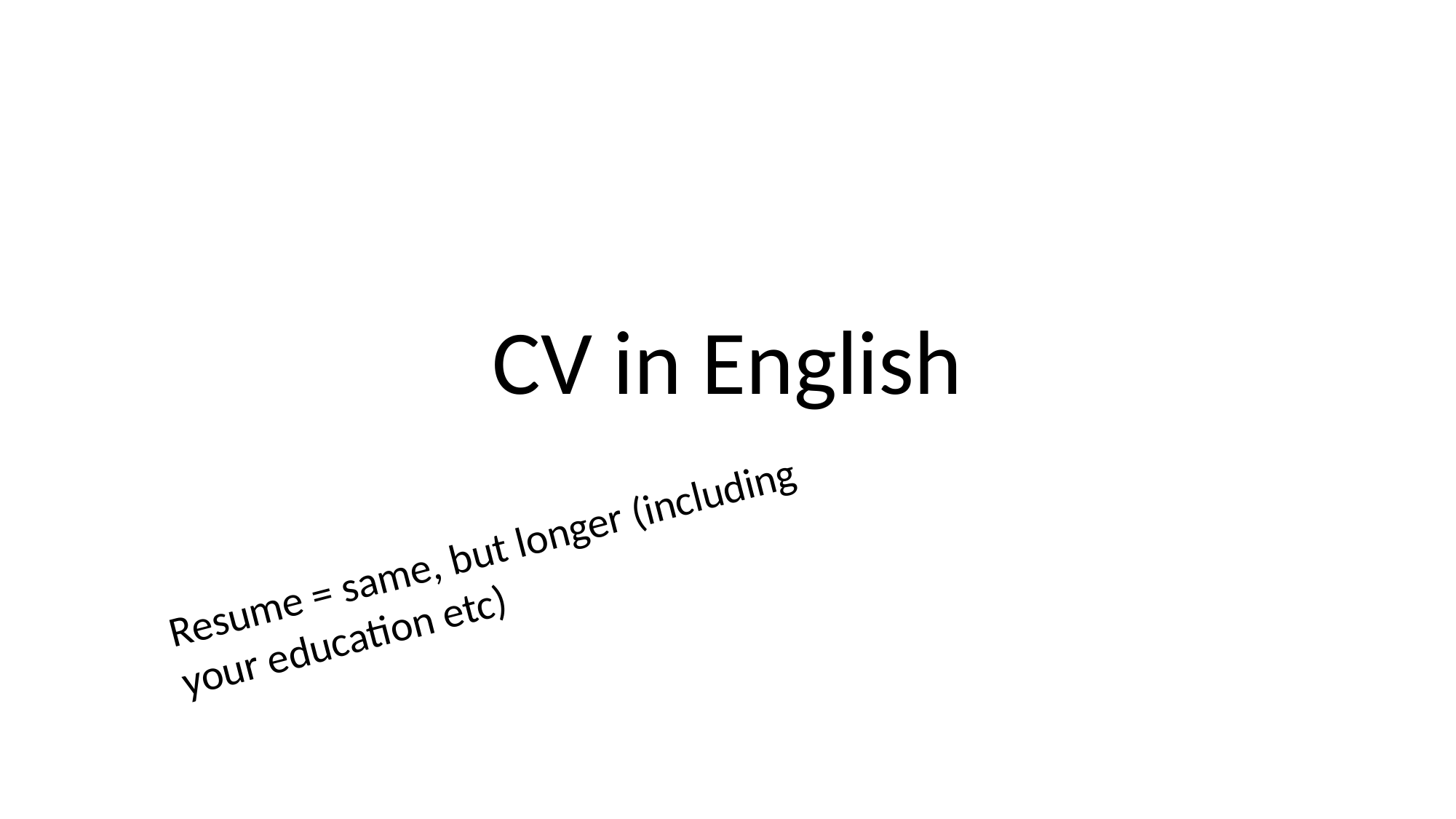

# CV in English
Resume = same, but longer (including your education etc)